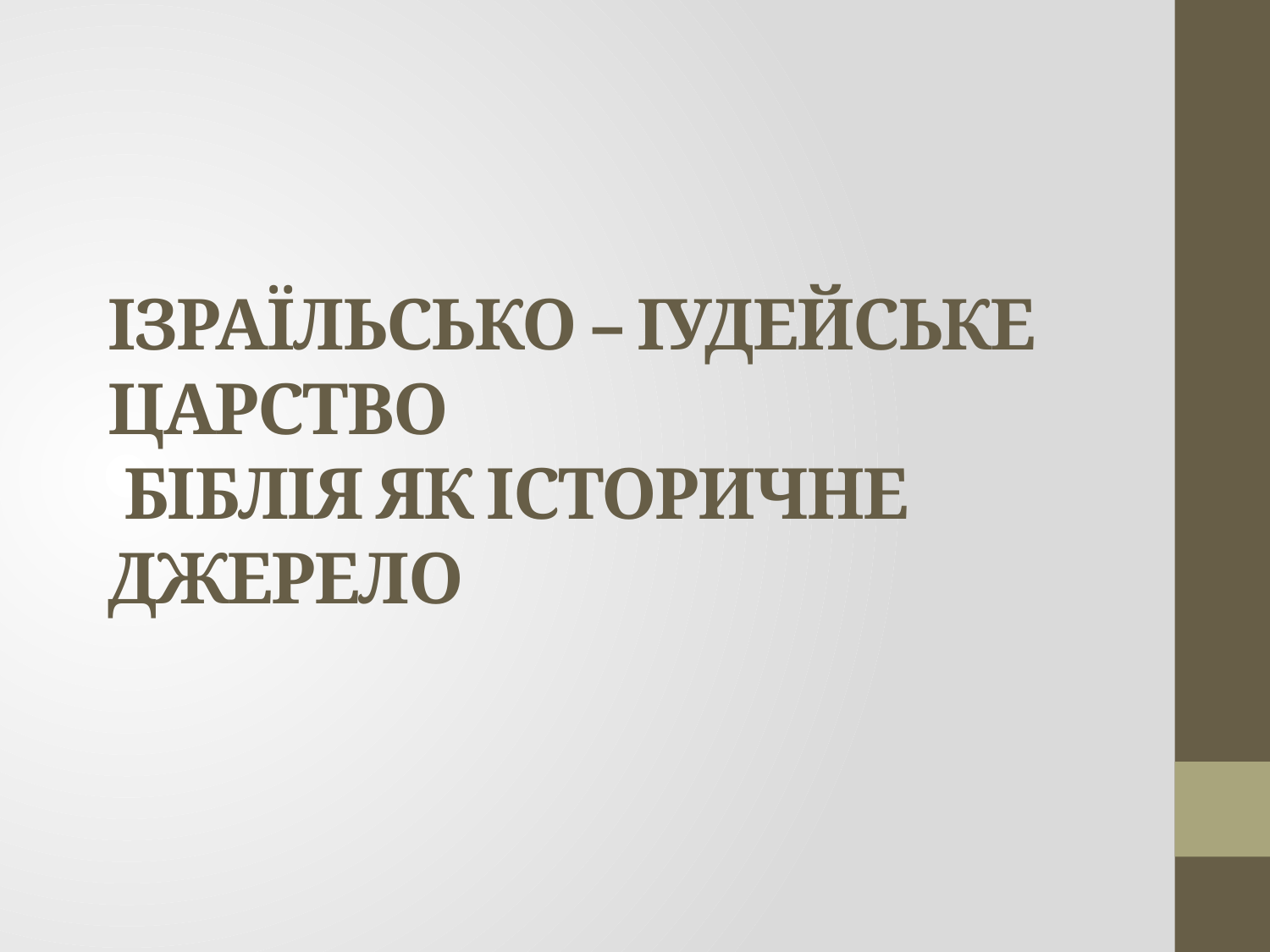

# ІЗРАЇЛЬСЬКО – ІУДЕЙСЬКЕ ЦАРСТВО БІБЛІЯ ЯК ІСТОРИЧНЕ ДЖЕРЕЛО